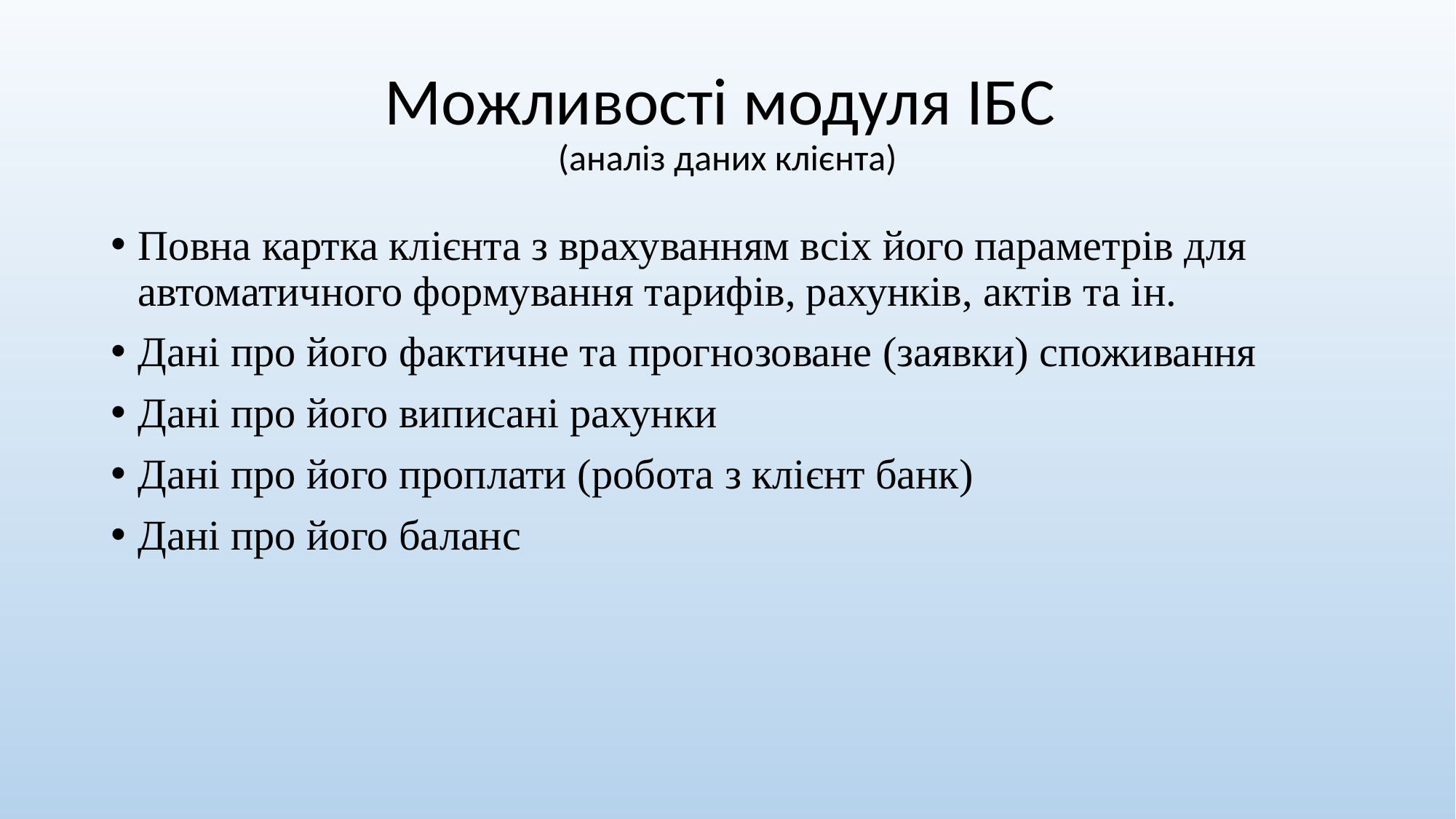

# Можливості модуля ІБС (аналіз даних клієнта)
Повна картка клієнта з врахуванням всіх його параметрів для автоматичного формування тарифів, рахунків, актів та ін.
Дані про його фактичне та прогнозоване (заявки) споживання
Дані про його виписані рахунки
Дані про його проплати (робота з клієнт банк)
Дані про його баланс